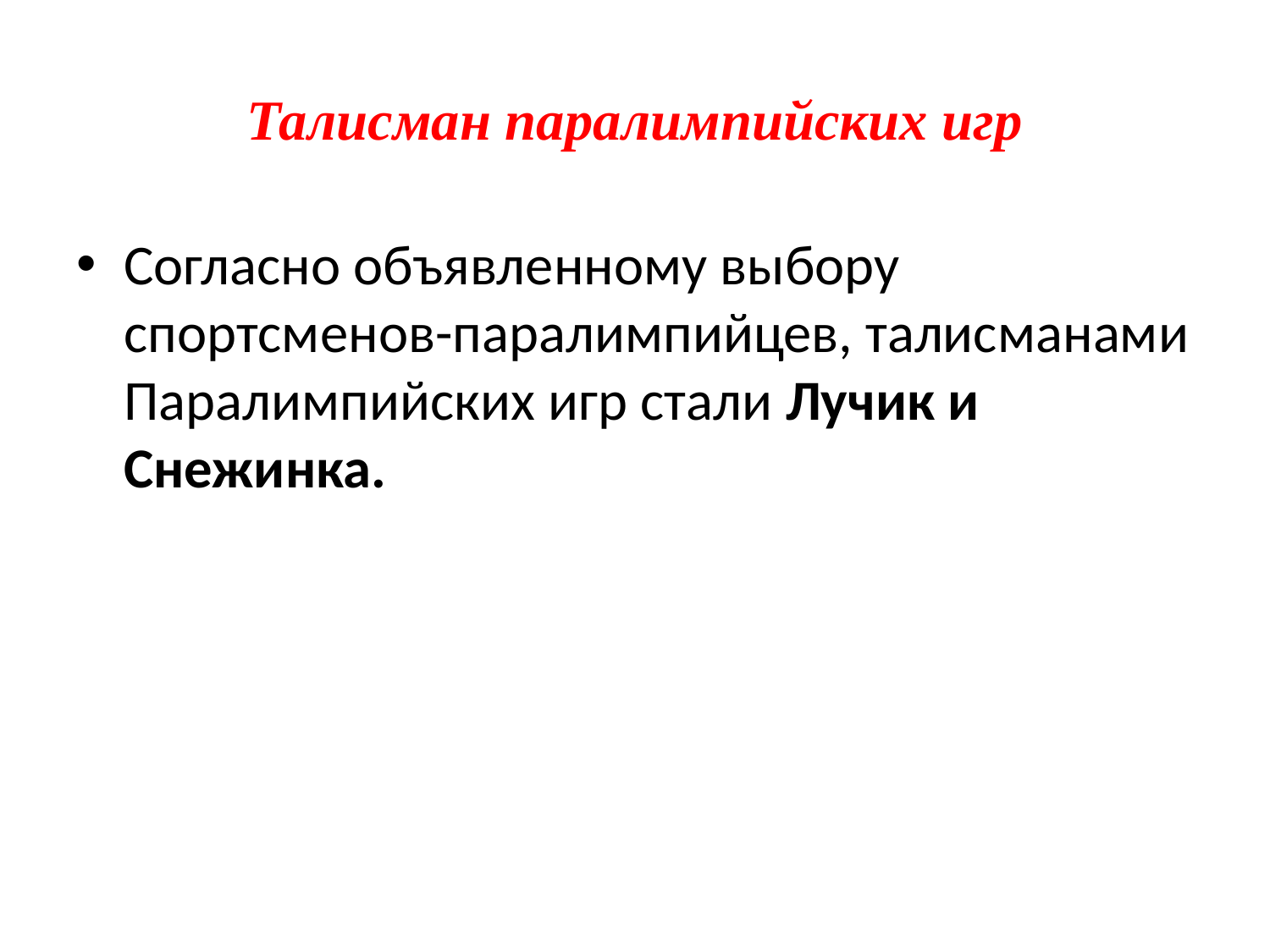

# Талисман паралимпийских игр
Согласно объявленному выбору спортсменов-паралимпийцев, талисманами Паралимпийских игр стали Лучик и Снежинка.